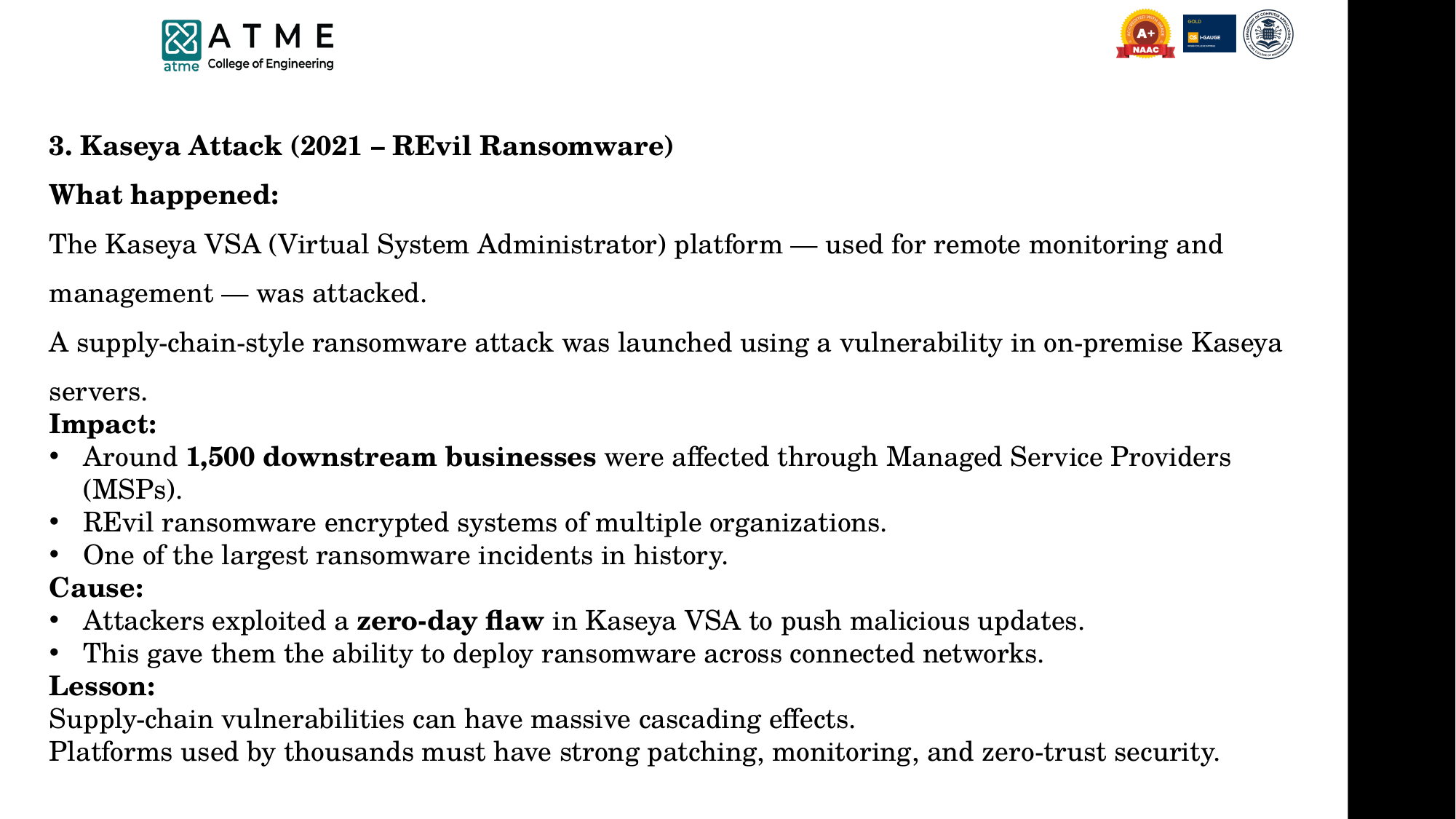

3. Kaseya Attack (2021 – REvil Ransomware)
What happened:
The Kaseya VSA (Virtual System Administrator) platform — used for remote monitoring and management — was attacked.
A supply-chain-style ransomware attack was launched using a vulnerability in on-premise Kaseya servers.
Impact:
Around 1,500 downstream businesses were affected through Managed Service Providers (MSPs).
REvil ransomware encrypted systems of multiple organizations.
One of the largest ransomware incidents in history.
Cause:
Attackers exploited a zero-day flaw in Kaseya VSA to push malicious updates.
This gave them the ability to deploy ransomware across connected networks.
Lesson:
Supply-chain vulnerabilities can have massive cascading effects.
Platforms used by thousands must have strong patching, monitoring, and zero-trust security.